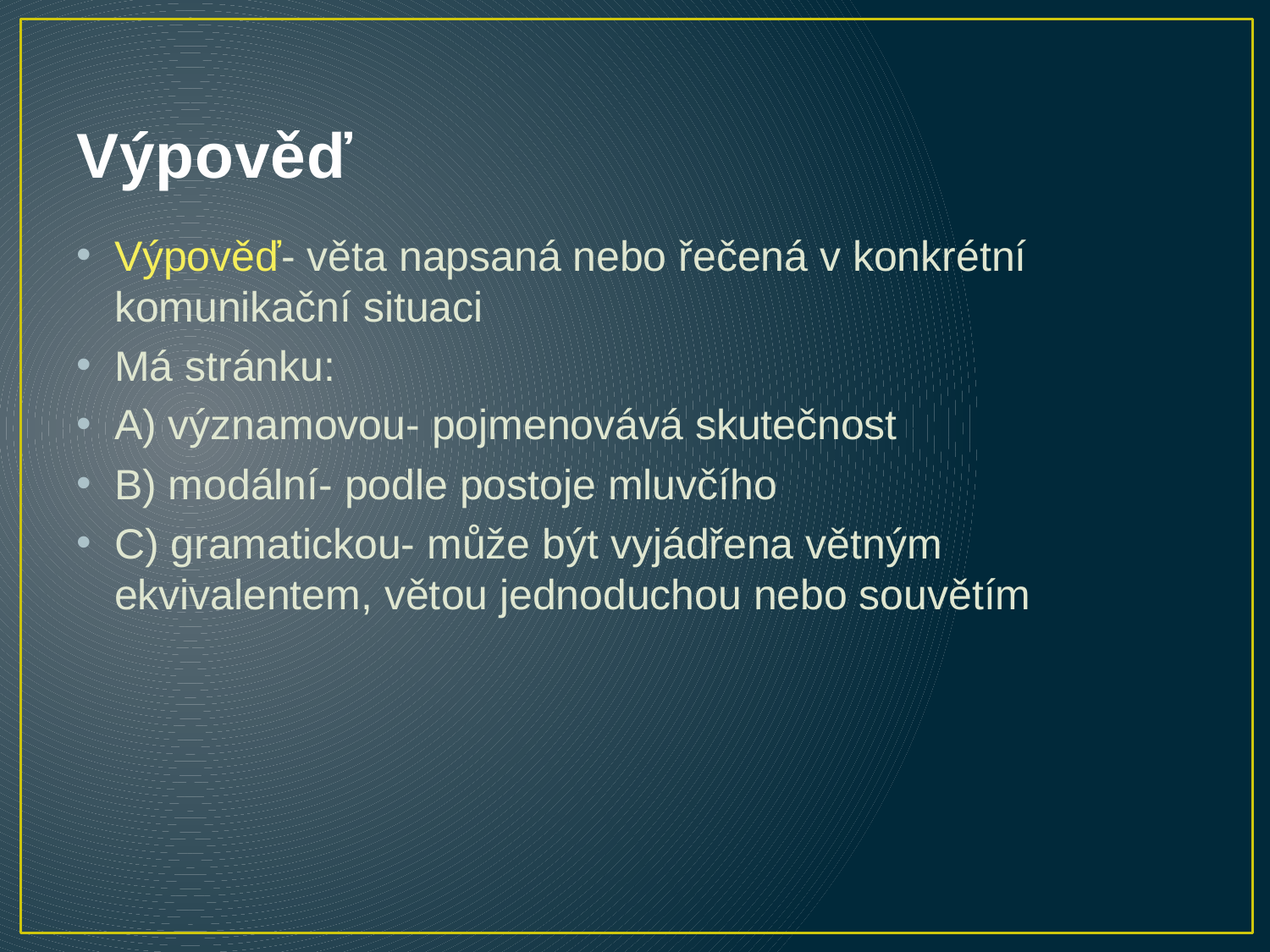

# Výpověď
Výpověď- věta napsaná nebo řečená v konkrétní komunikační situaci
Má stránku:
A) významovou- pojmenovává skutečnost
B) modální- podle postoje mluvčího
C) gramatickou- může být vyjádřena větným ekvivalentem, větou jednoduchou nebo souvětím